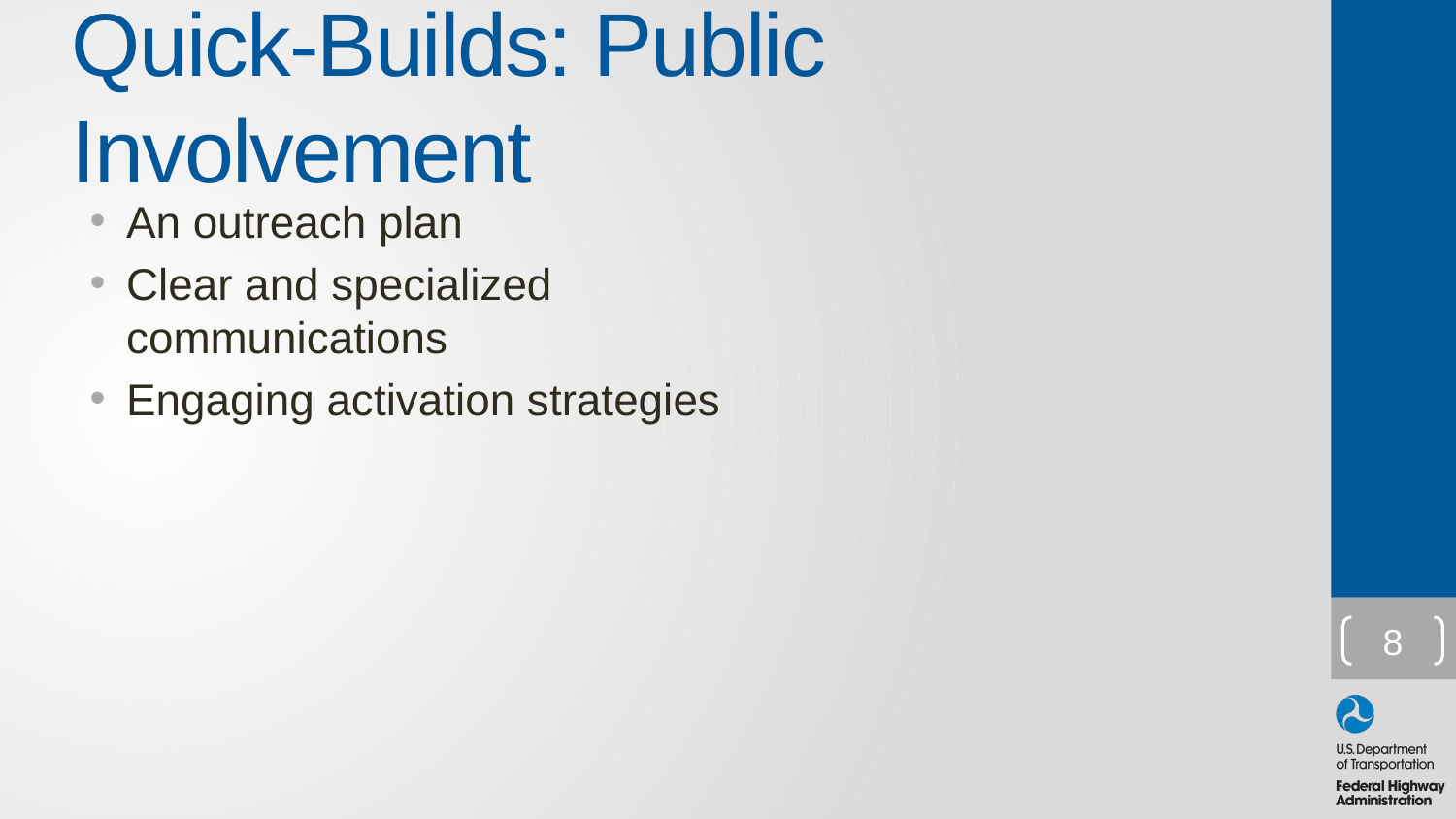

Quick-Builds: Public Involvement
An outreach plan
Clear and specialized communications
Engaging activation strategies
8